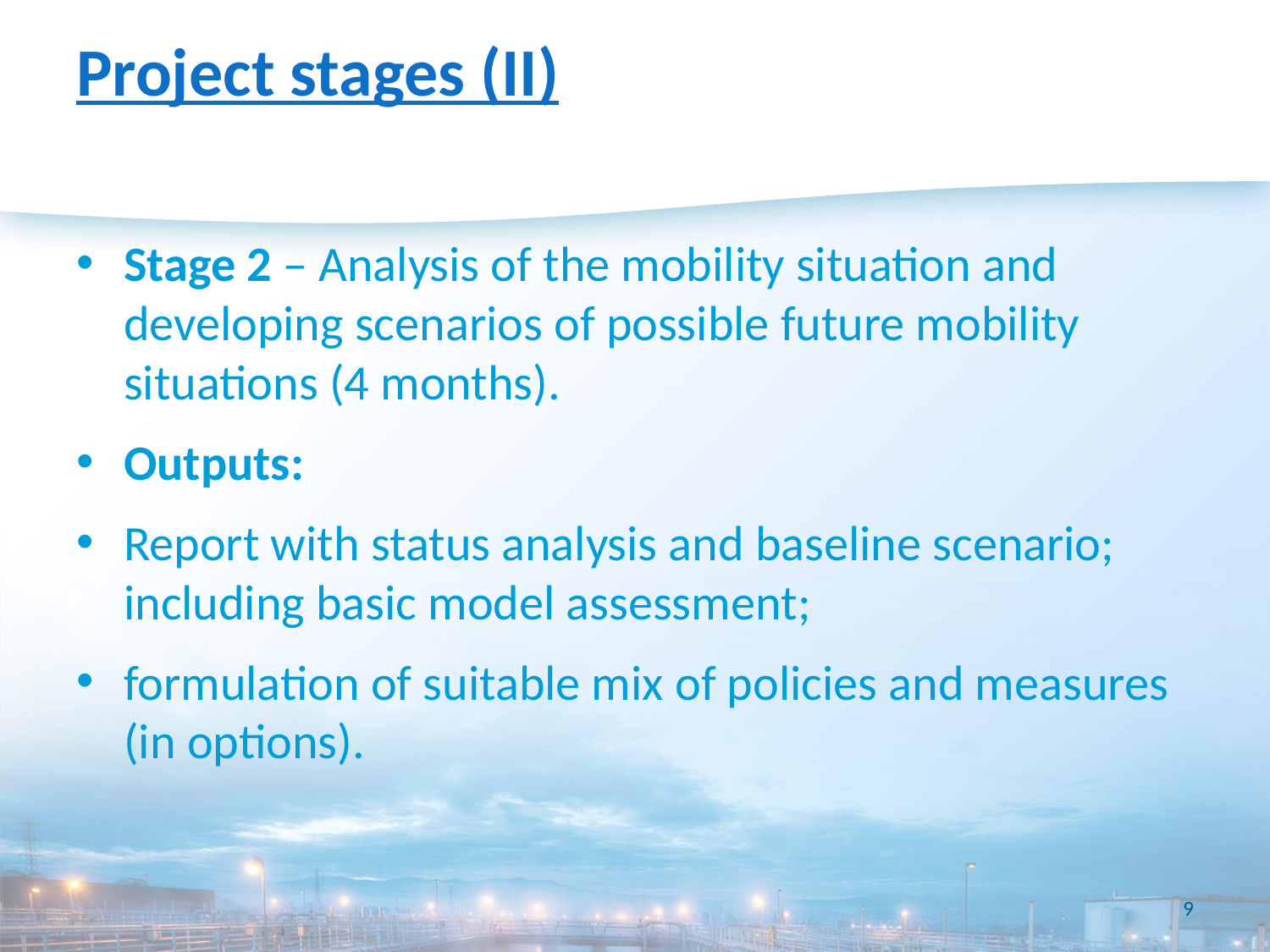

# Project stages (II)
Stage 2 – Analysis of the mobility situation and developing scenarios of possible future mobility situations (4 months).
Outputs:
Report with status analysis and baseline scenario; including basic model assessment;
formulation of suitable mix of policies and measures (in options).

9